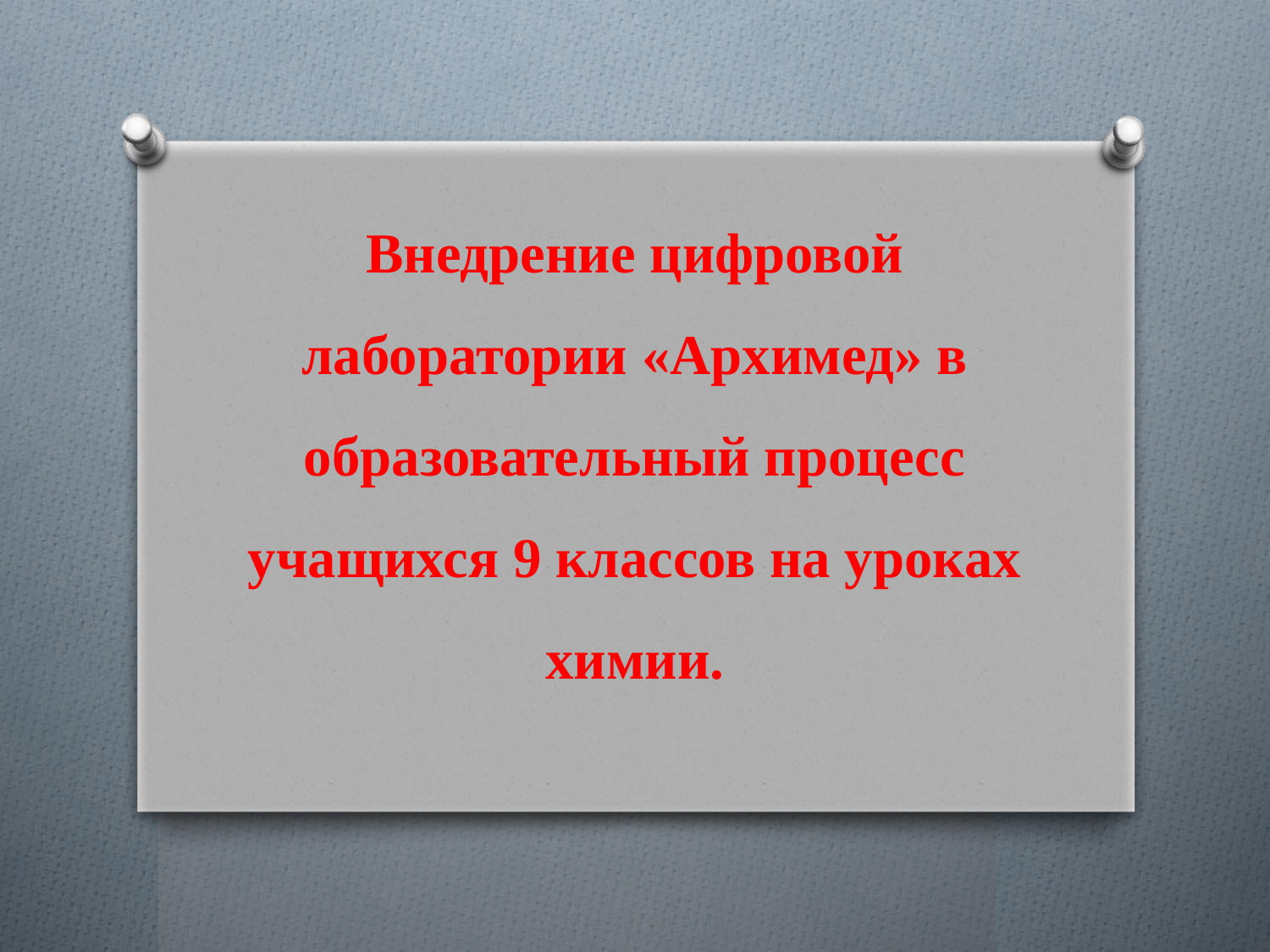

#
Внедрение цифровой лаборатории «Архимед» в образовательный процесс учащихся 9 классов на уроках химии.